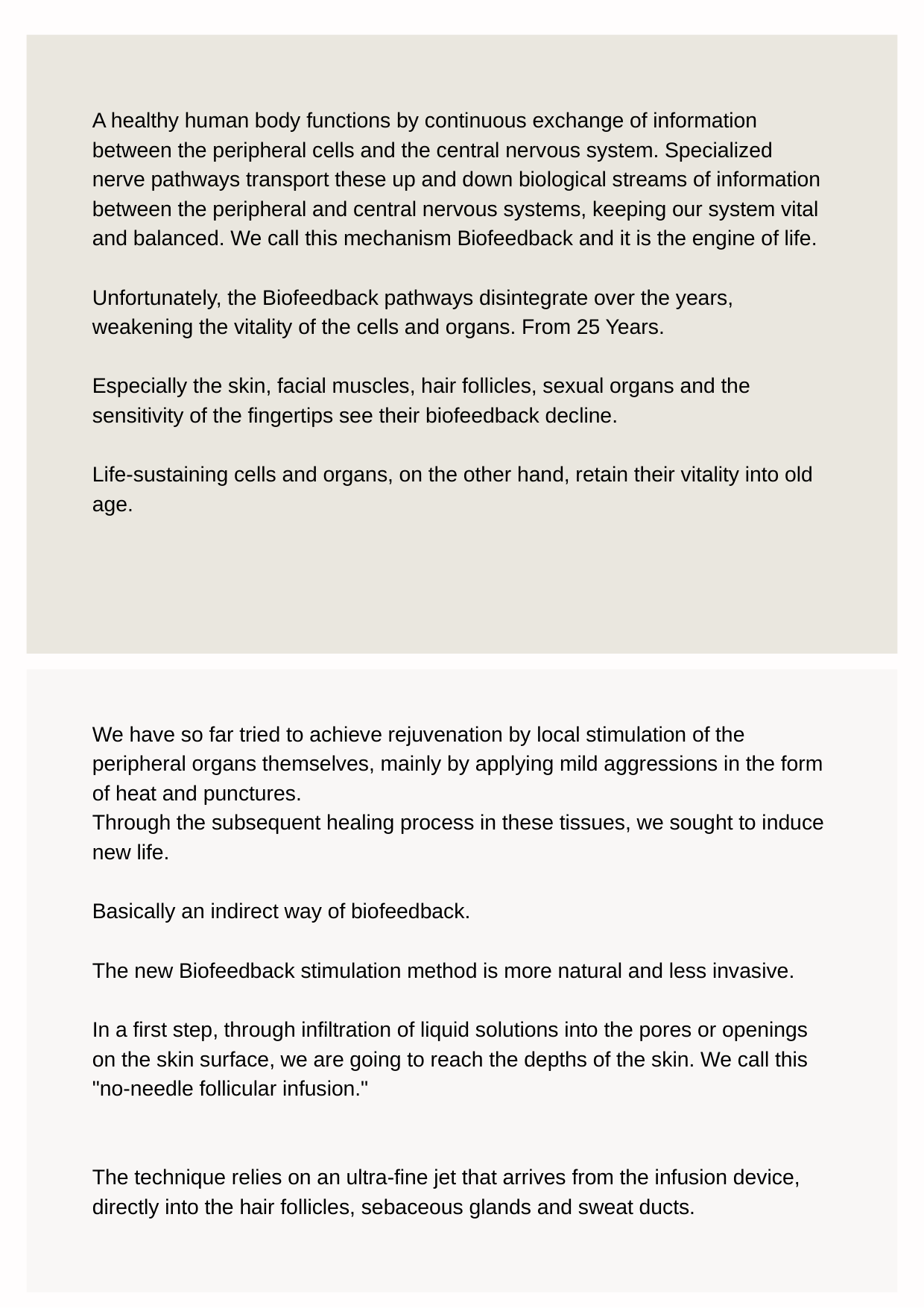

A healthy human body functions by continuous exchange of information between the peripheral cells and the central nervous system. Specialized nerve pathways transport these up and down biological streams of information between the peripheral and central nervous systems, keeping our system vital and balanced. We call this mechanism Biofeedback and it is the engine of life.

Unfortunately, the Biofeedback pathways disintegrate over the years, weakening the vitality of the cells and organs. From 25 Years.

Especially the skin, facial muscles, hair follicles, sexual organs and the sensitivity of the fingertips see their biofeedback decline.

Life-sustaining cells and organs, on the other hand, retain their vitality into old age.

We have so far tried to achieve rejuvenation by local stimulation of the peripheral organs themselves, mainly by applying mild aggressions in the form of heat and punctures.
Through the subsequent healing process in these tissues, we sought to induce new life.

Basically an indirect way of biofeedback.

The new Biofeedback stimulation method is more natural and less invasive.

In a first step, through infiltration of liquid solutions into the pores or openings on the skin surface, we are going to reach the depths of the skin. We call this "no-needle follicular infusion."

The technique relies on an ultra-fine jet that arrives from the infusion device, directly into the hair follicles, sebaceous glands and sweat ducts.